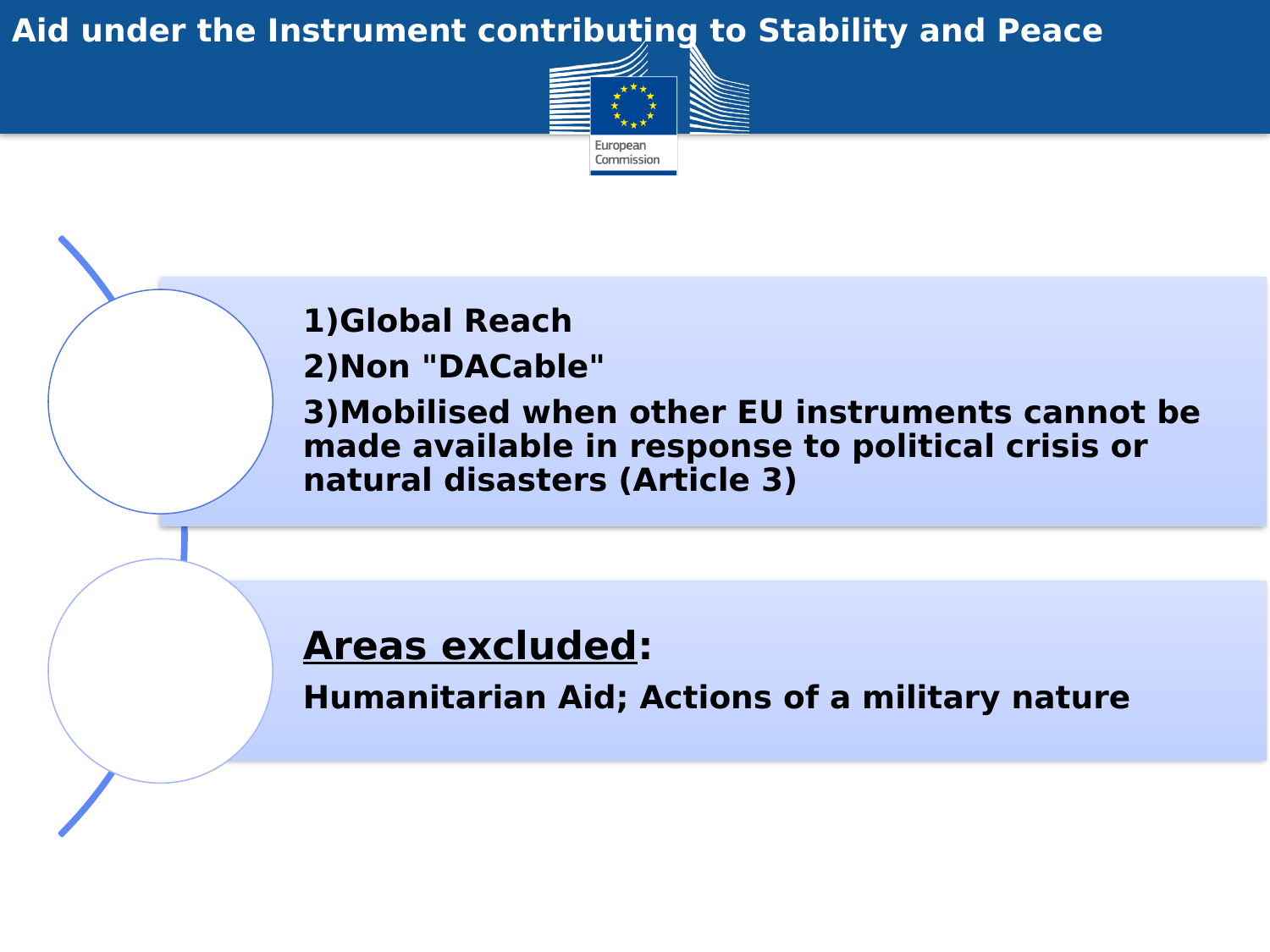

Aid under the Instrument contributing to Stability and Peace
1)Global Reach
2)Non "DACable"
3)Mobilised when other EU instruments cannot be made available in response to political crisis or natural disasters (Article 3)
Areas excluded:
Humanitarian Aid; Actions of a military nature